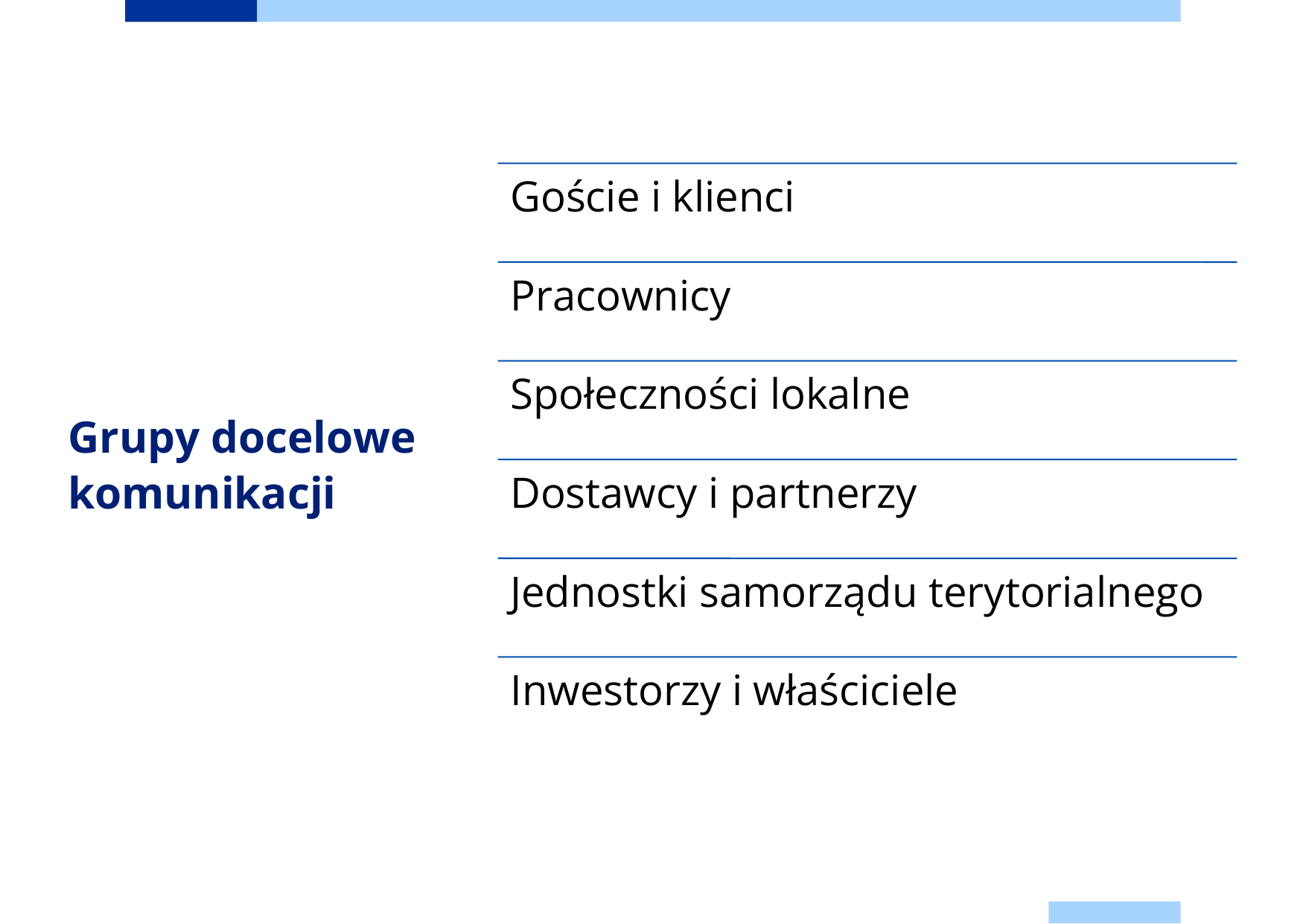

Goście i klienci
Pracownicy
Społeczności lokalne
Dostawcy i partnerzy
Jednostki samorządu terytorialnego
Inwestorzy i właściciele
# Grupy docelowe komunikacji